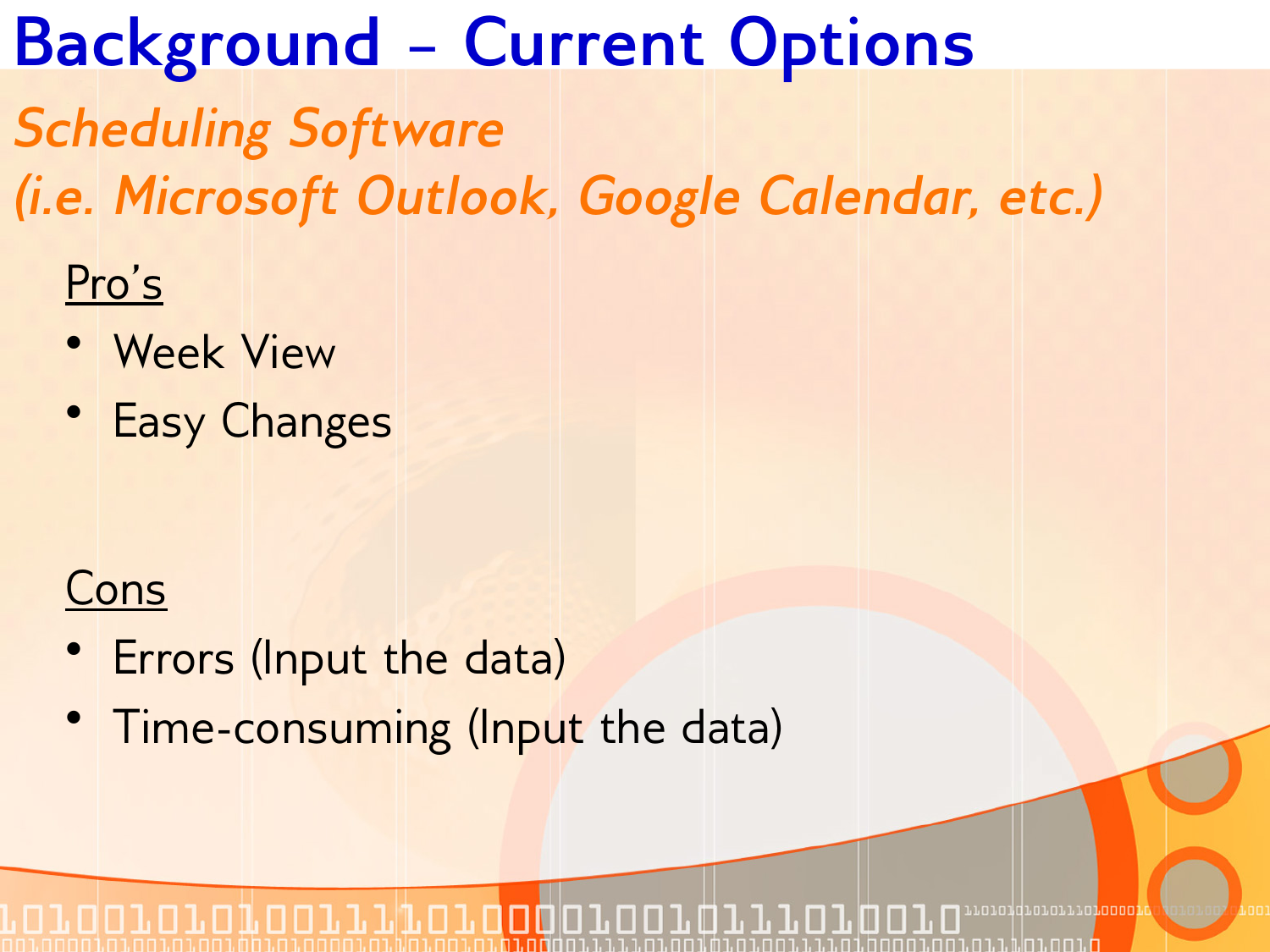

# Background – Current Options
Scheduling Software
(i.e. Microsoft Outlook, Google Calendar, etc.)
Pro’s
Week View
Easy Changes

Cons
Errors (Input the data)
Time-consuming (Input the data)